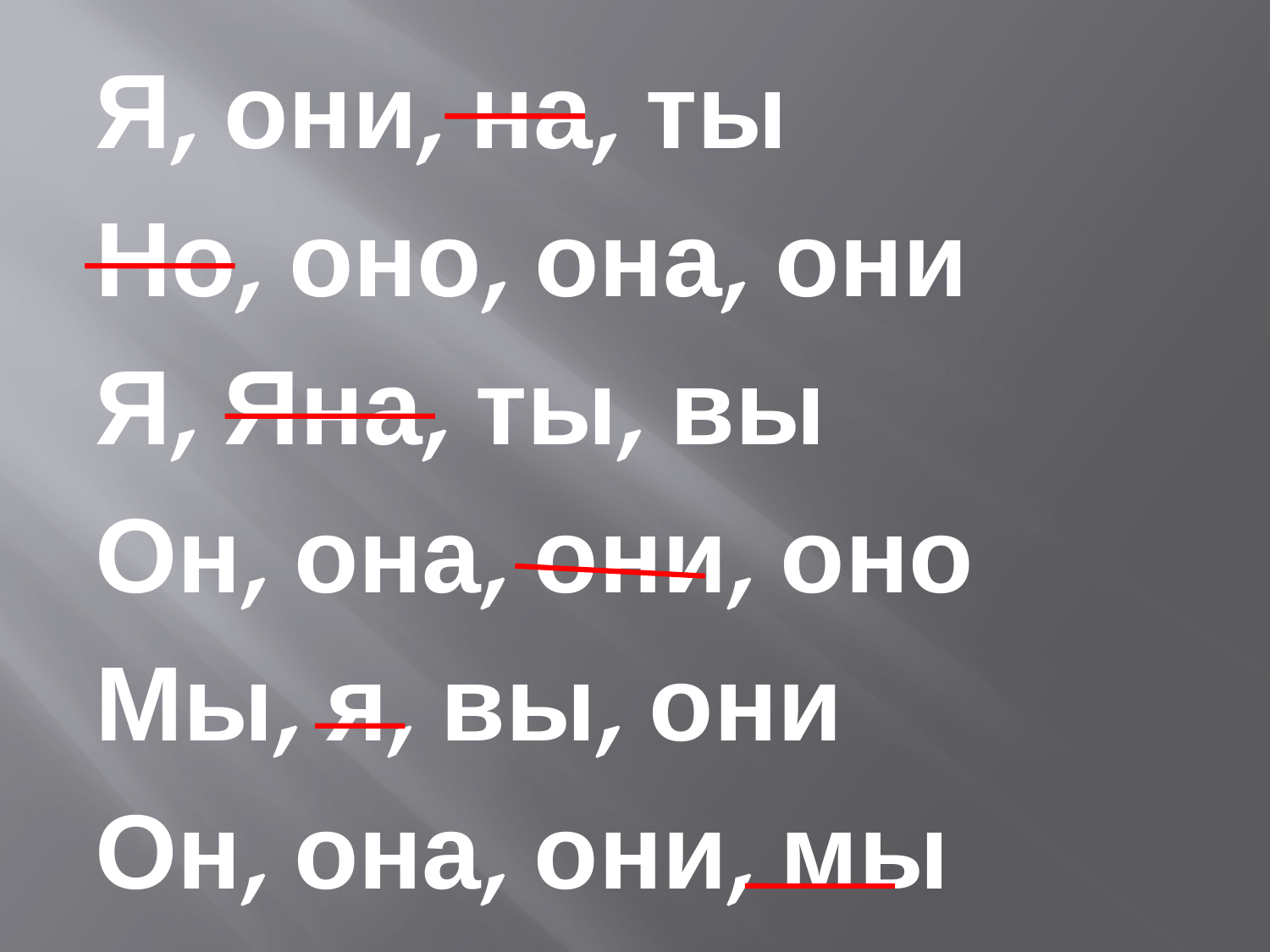

Я, они, на, ты
Но, оно, она, они
Я, Яна, ты, вы
Он, она, они, оно
Мы, я, вы, они
Он, она, они, мы